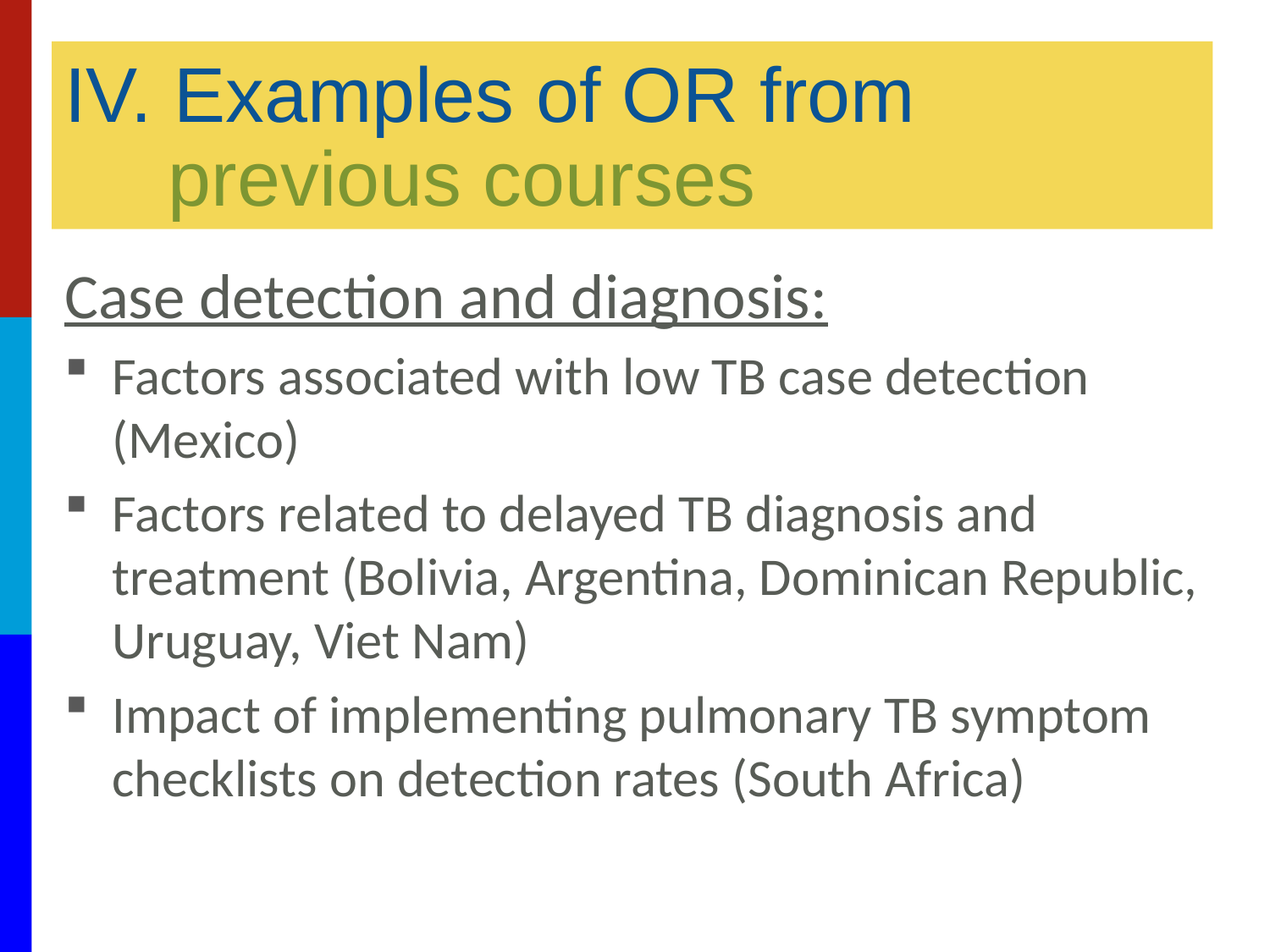

# IV. Examples of OR from previous courses
Case detection and diagnosis:
Factors associated with low TB case detection (Mexico)
Factors related to delayed TB diagnosis and treatment (Bolivia, Argentina, Dominican Republic, Uruguay, Viet Nam)
Impact of implementing pulmonary TB symptom checklists on detection rates (South Africa)